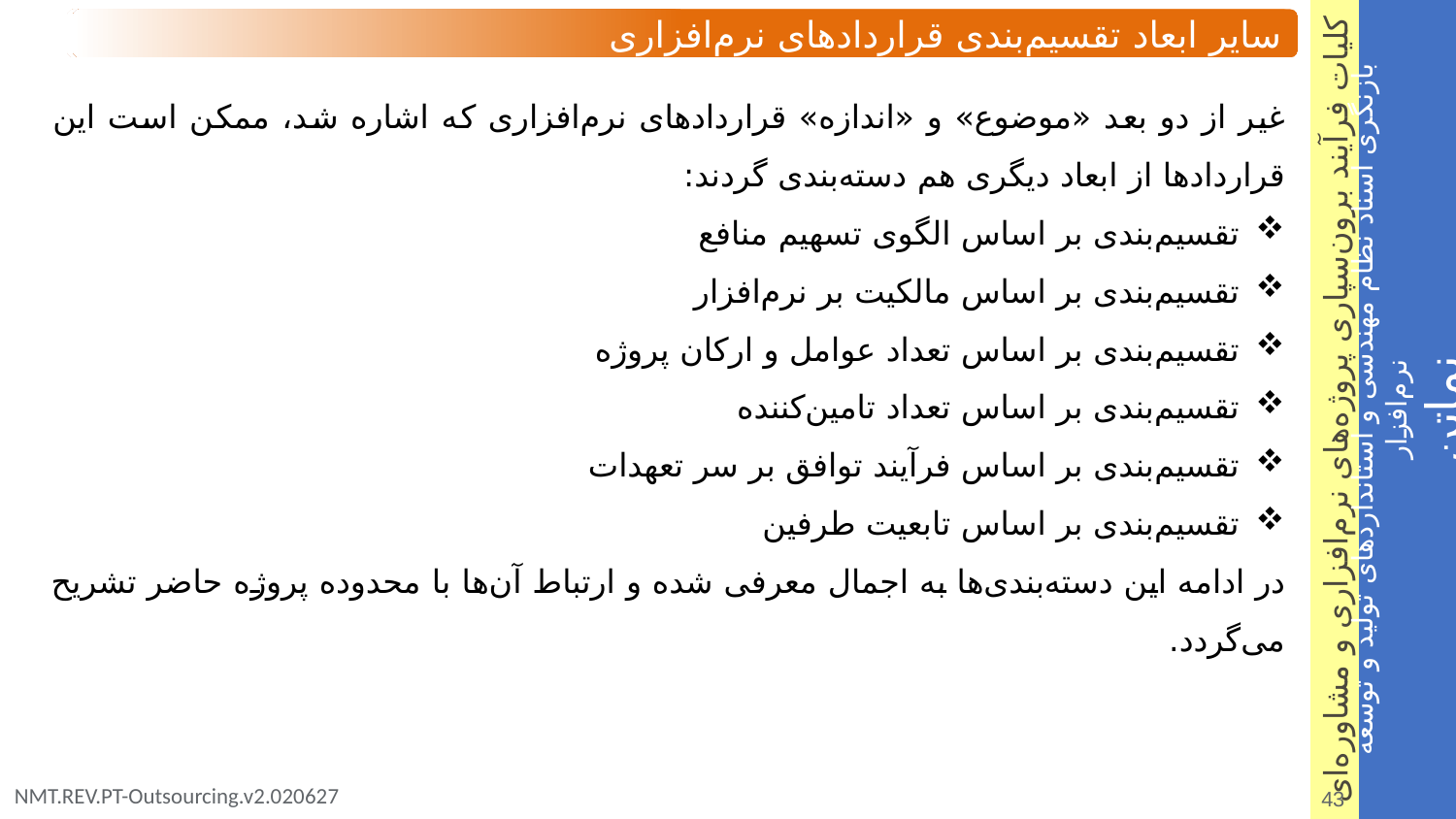

سایر ابعاد تقسیم‌بندی قراردادهای نرم‌افزاری
غیر از دو بعد «موضوع» و «اندازه» قراردادهای نرم‌افزاری که اشاره شد، ممکن است این قراردادها از ابعاد دیگری هم دسته‌بندی گردند:
تقسیم‌بندی بر اساس الگوی تسهیم منافع
تقسیم‌بندی بر اساس مالکیت بر نرم‌افزار
تقسیم‌بندی بر اساس تعداد عوامل و ارکان پروژه
تقسیم‌بندی بر اساس تعداد تامین‌کننده
تقسیم‌بندی بر اساس فرآیند توافق بر سر تعهدات
تقسیم‌بندی بر اساس تابعیت طرفین
در ادامه این دسته‌بندی‌ها به اجمال معرفی شده و ارتباط آن‌ها با محدوده پروژه حاضر تشریح می‌گردد.
43